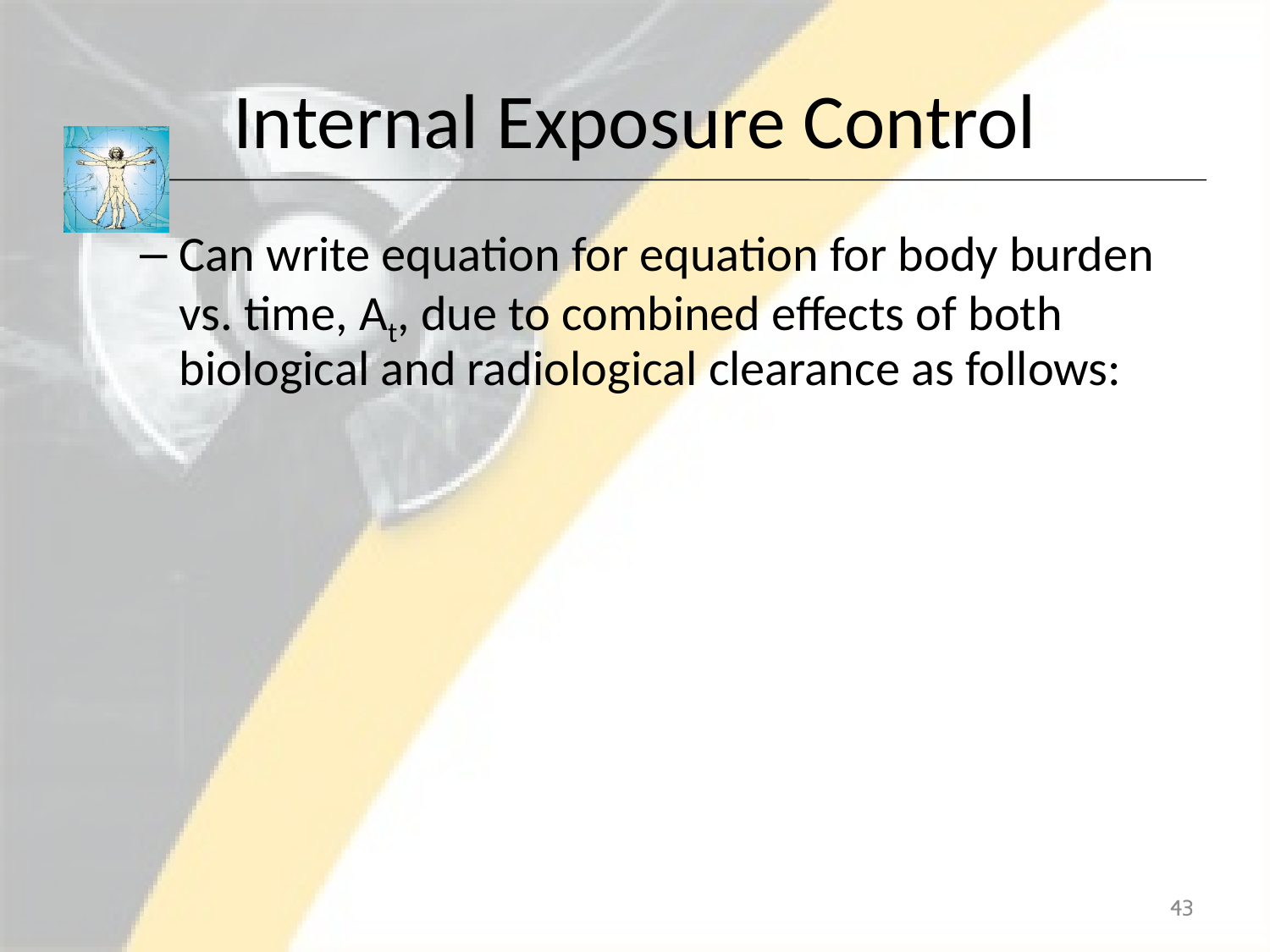

# Internal Exposure Control
Can write equation for equation for body burden vs. time, At, due to combined effects of both biological and radiological clearance as follows:

43